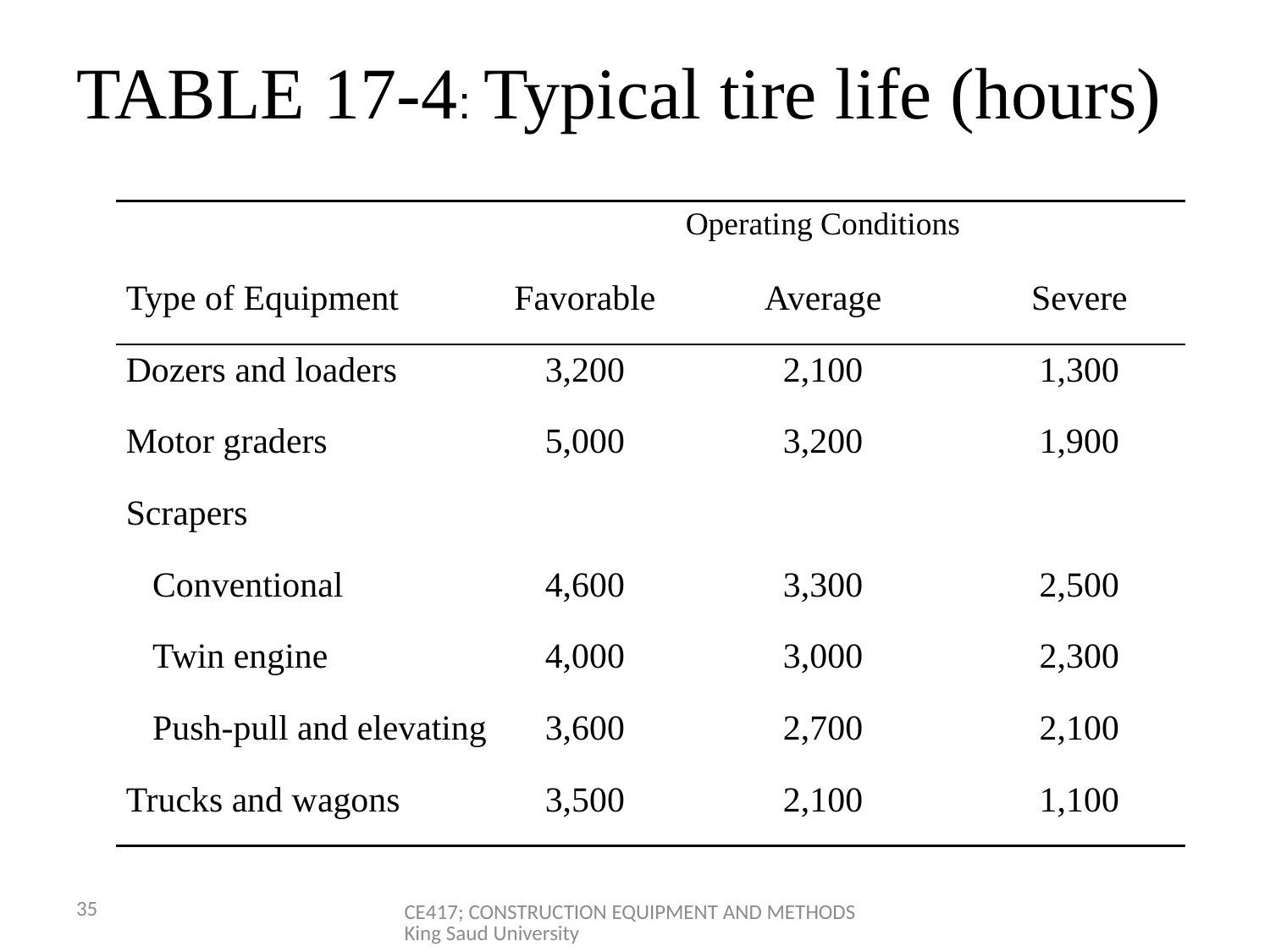

# TABLE 17-4: Typical tire life (hours)
|  |  | Operating Conditions |  |
| --- | --- | --- | --- |
| Type of Equipment | Favorable | Average | Severe |
| Dozers and loaders | 3,200 | 2,100 | 1,300 |
| Motor graders | 5,000 | 3,200 | 1,900 |
| Scrapers |  |  |  |
| Conventional | 4,600 | 3,300 | 2,500 |
| Twin engine | 4,000 | 3,000 | 2,300 |
| Push-pull and elevating | 3,600 | 2,700 | 2,100 |
| Trucks and wagons | 3,500 | 2,100 | 1,100 |
35
CE417; CONSTRUCTION EQUIPMENT AND METHODS King Saud University